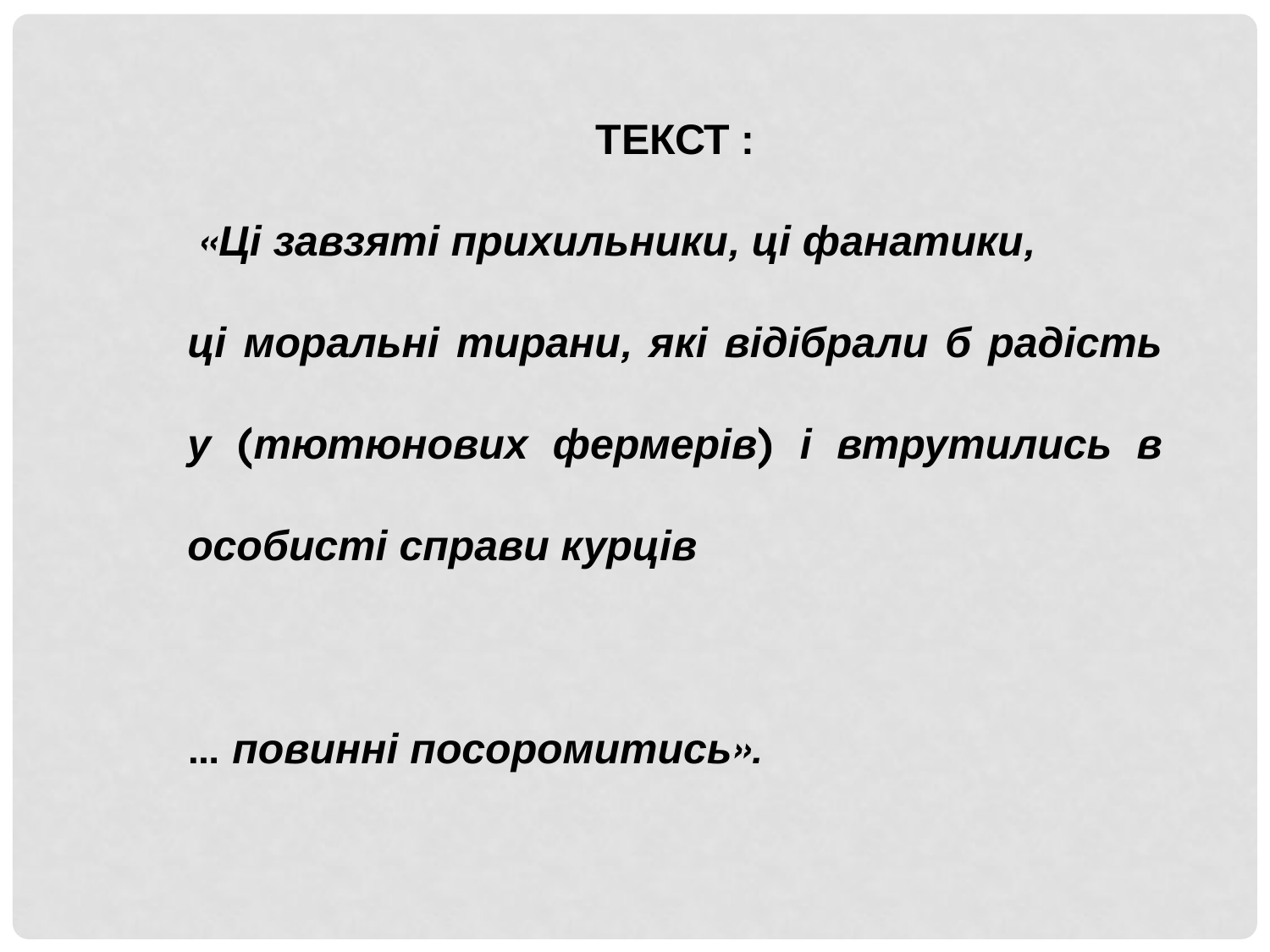

ТЕКСТ :
 «Ці завзяті прихильники, ці фанатики,
ці моральні тирани, які відібрали б радість у (тютюнових фермерів) і втрутились в особисті справи курців

… повинні посоромитись».